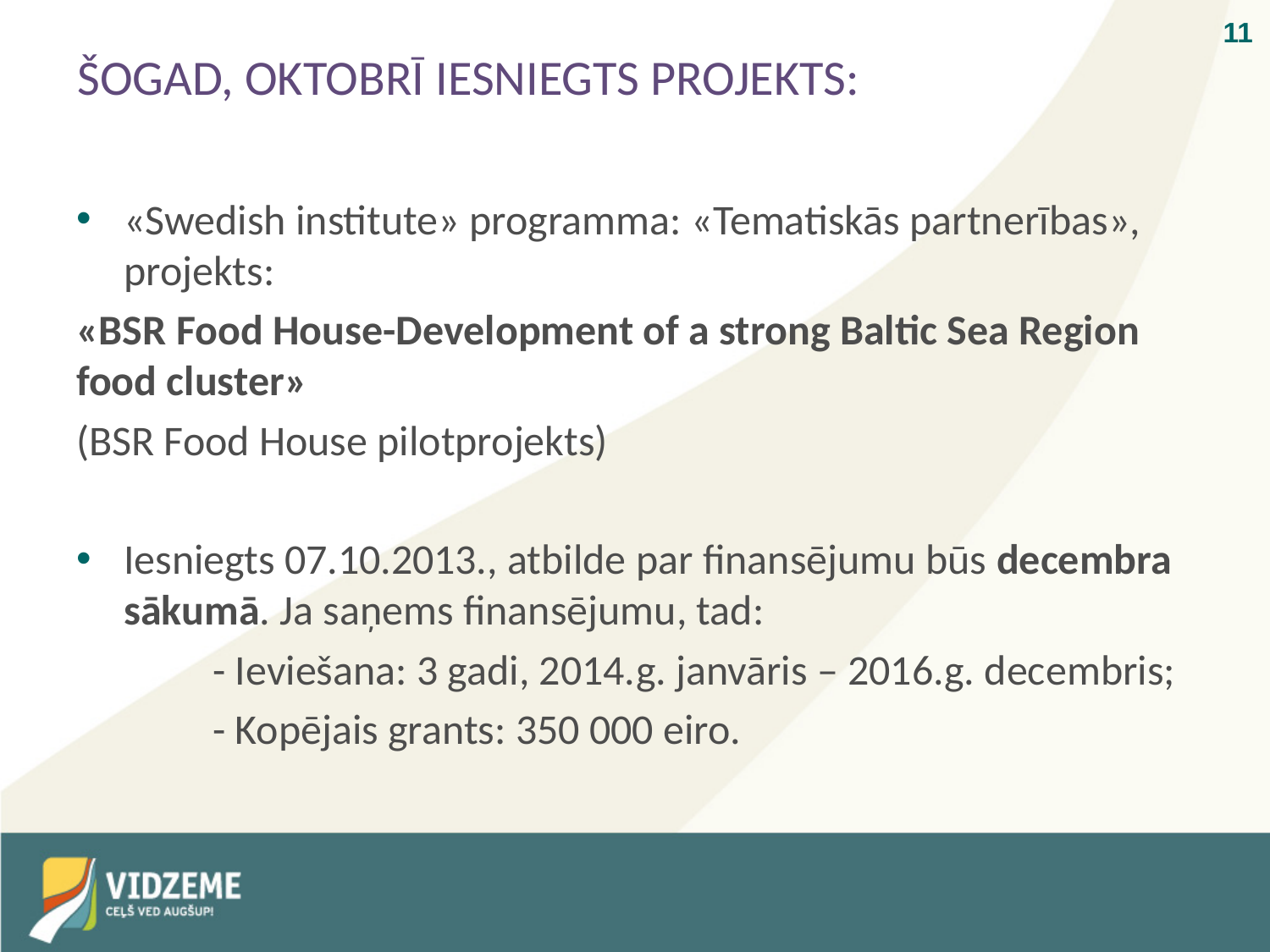

# ŠOGAD, OKTOBRĪ IESNIEGTS PROJEKTS:
«Swedish institute» programma: «Tematiskās partnerības», projekts:
«BSR Food House-Development of a strong Baltic Sea Region food cluster»
(BSR Food House pilotprojekts)

Iesniegts 07.10.2013., atbilde par finansējumu būs decembra sākumā. Ja saņems finansējumu, tad:
	 - Ieviešana: 3 gadi, 2014.g. janvāris – 2016.g. decembris;
	 - Kopējais grants: 350 000 eiro.